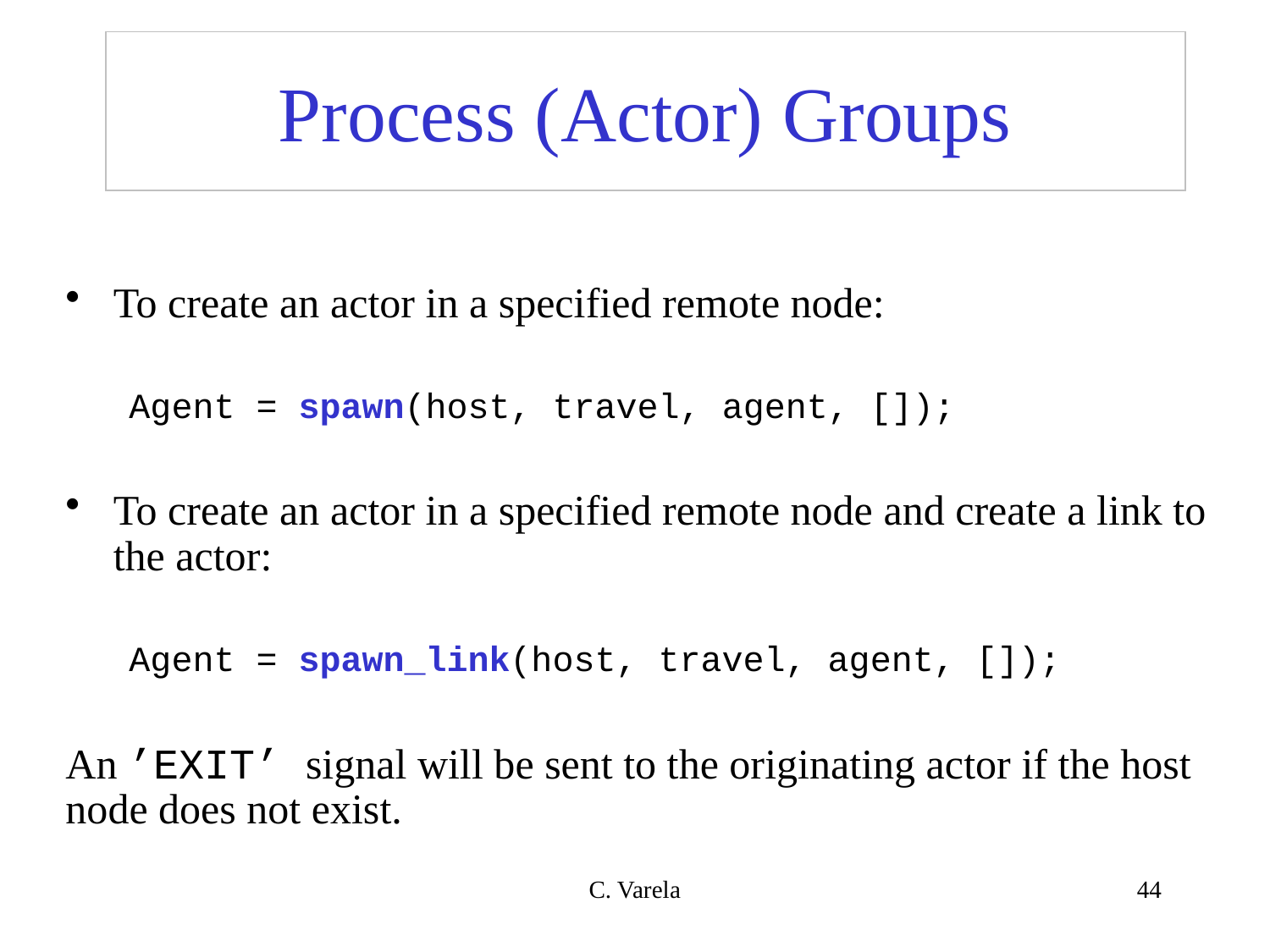

# Process (Actor) Groups
To create an actor in a specified remote node:

Agent = spawn(host, travel, agent, []);

To create an actor in a specified remote node and create a link to the actor:

Agent = spawn_link(host, travel, agent, []);

An ’EXIT’ signal will be sent to the originating actor if the host node does not exist.
C. Varela
44